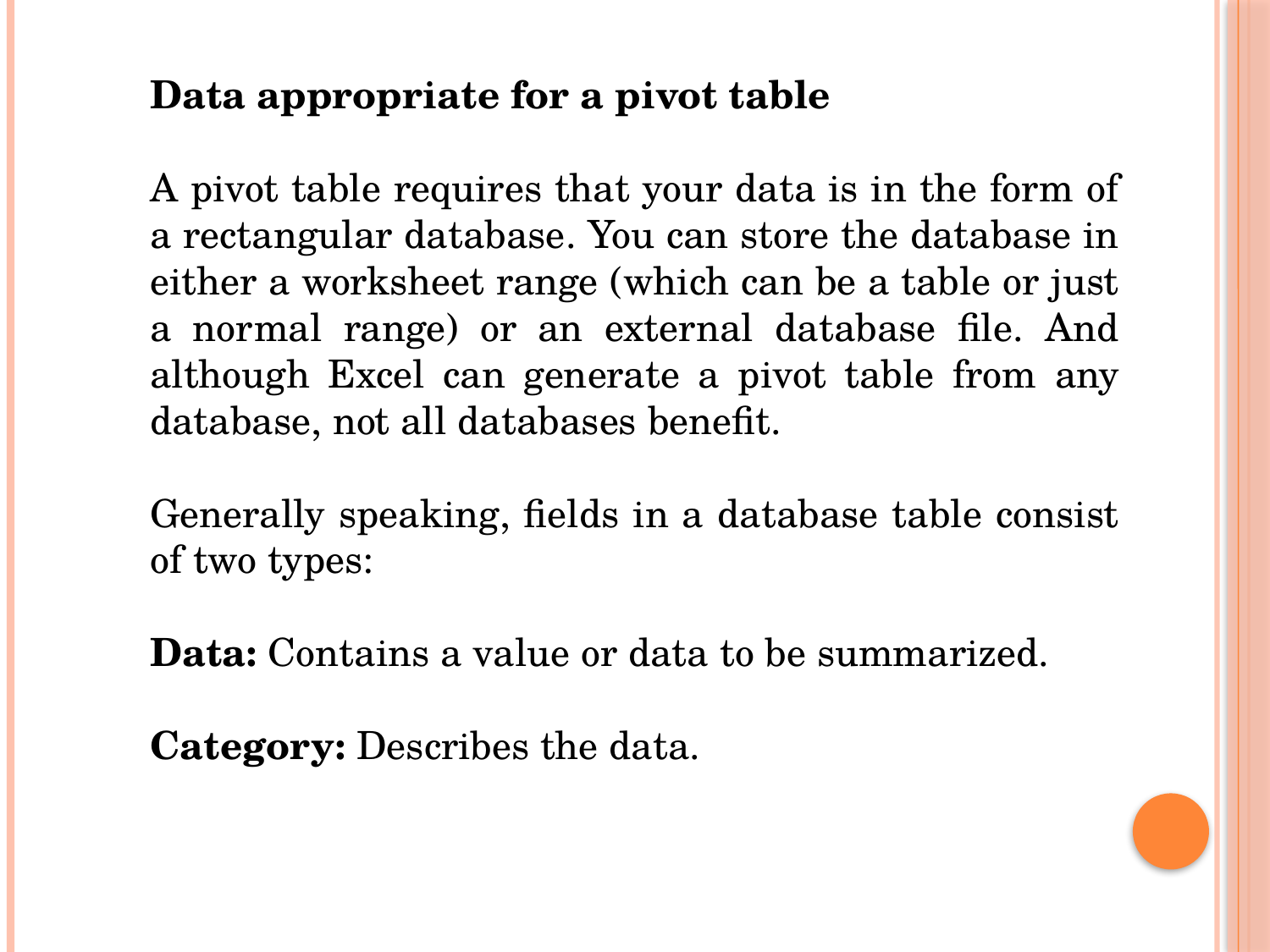

Data appropriate for a pivot table

A pivot table requires that your data is in the form of a rectangular database. You can store the database in either a worksheet range (which can be a table or just a normal range) or an external database file. And although Excel can generate a pivot table from any database, not all databases benefit.

Generally speaking, fields in a database table consist of two types:

Data: Contains a value or data to be summarized.

Category: Describes the data.